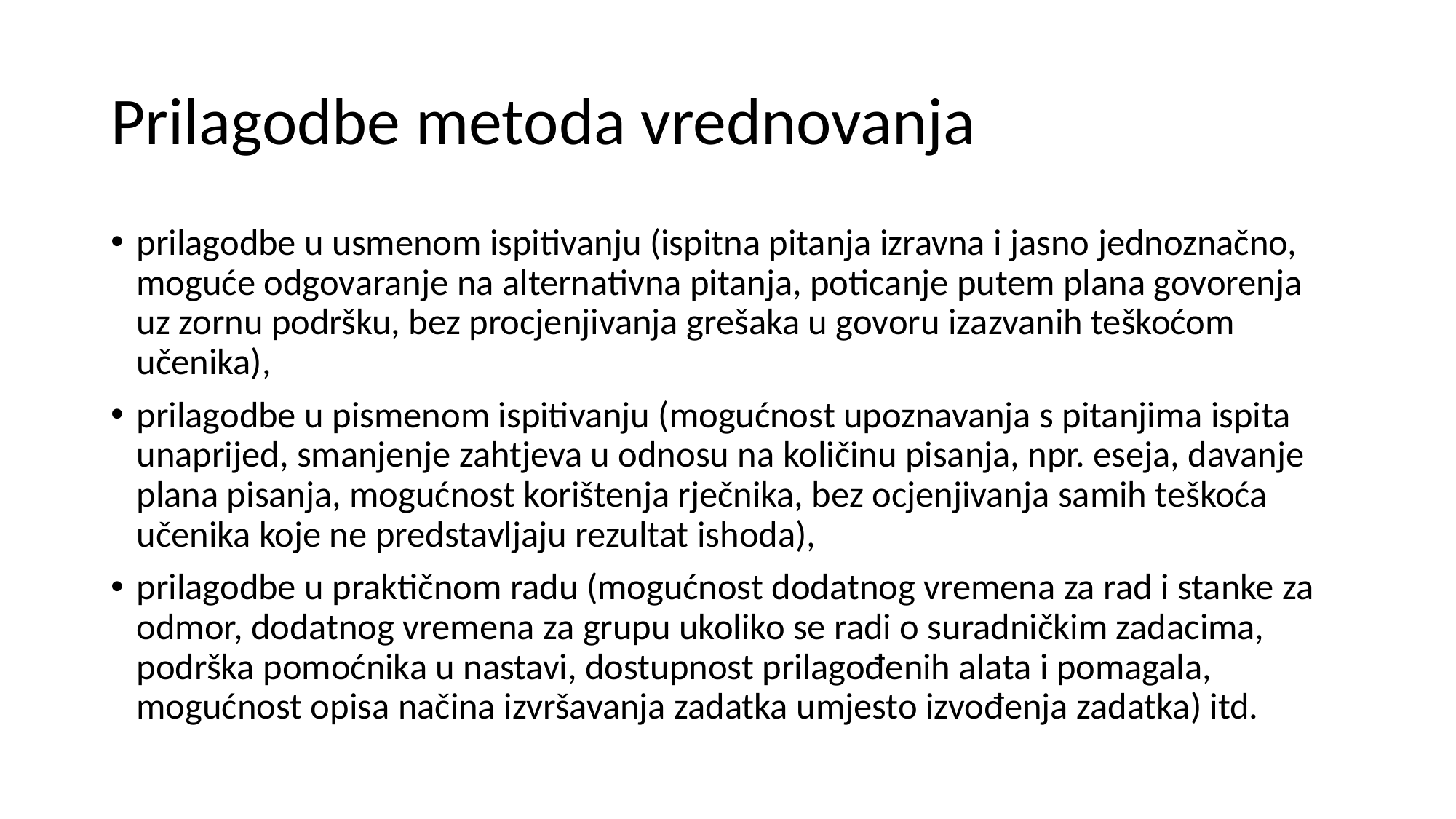

# Prilagodbe metoda vrednovanja
prilagodbe u usmenom ispitivanju (ispitna pitanja izravna i jasno jednoznačno, moguće odgovaranje na alternativna pitanja, poticanje putem plana govorenja uz zornu podršku, bez procjenjivanja grešaka u govoru izazvanih teškoćom učenika),
prilagodbe u pismenom ispitivanju (mogućnost upoznavanja s pitanjima ispita unaprijed, smanjenje zahtjeva u odnosu na količinu pisanja, npr. eseja, davanje plana pisanja, mogućnost korištenja rječnika, bez ocjenjivanja samih teškoća učenika koje ne predstavljaju rezultat ishoda),
prilagodbe u praktičnom radu (mogućnost dodatnog vremena za rad i stanke za odmor, dodatnog vremena za grupu ukoliko se radi o suradničkim zadacima, podrška pomoćnika u nastavi, dostupnost prilagođenih alata i pomagala, mogućnost opisa načina izvršavanja zadatka umjesto izvođenja zadatka) itd.